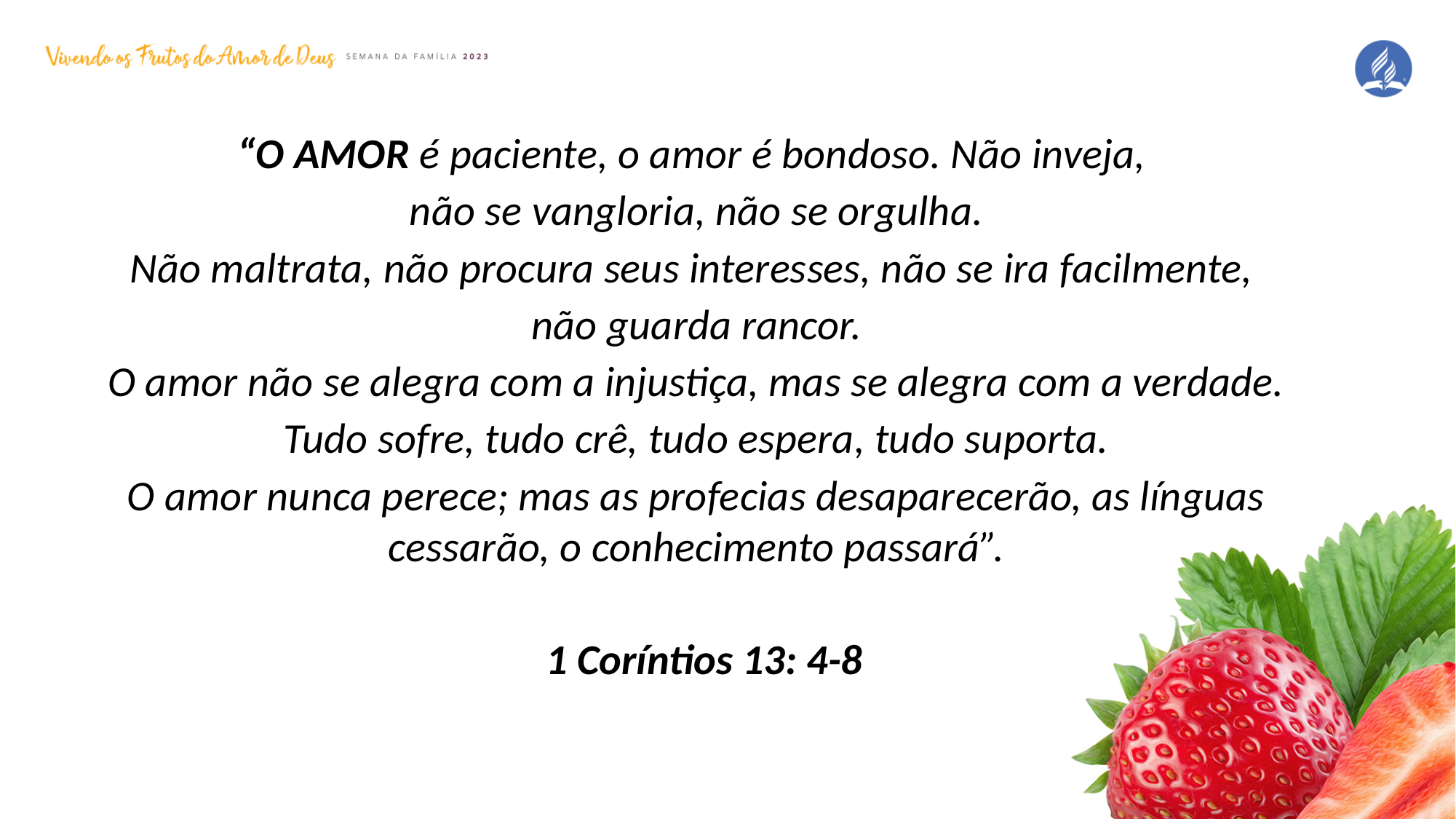

“O AMOR é paciente, o amor é bondoso. Não inveja,
não se vangloria, não se orgulha.
Não maltrata, não procura seus interesses, não se ira facilmente,
não guarda rancor.
O amor não se alegra com a injustiça, mas se alegra com a verdade.
Tudo sofre, tudo crê, tudo espera, tudo suporta.
O amor nunca perece; mas as profecias desaparecerão, as línguas cessarão, o conhecimento passará”.
1 Coríntios 13: 4-8